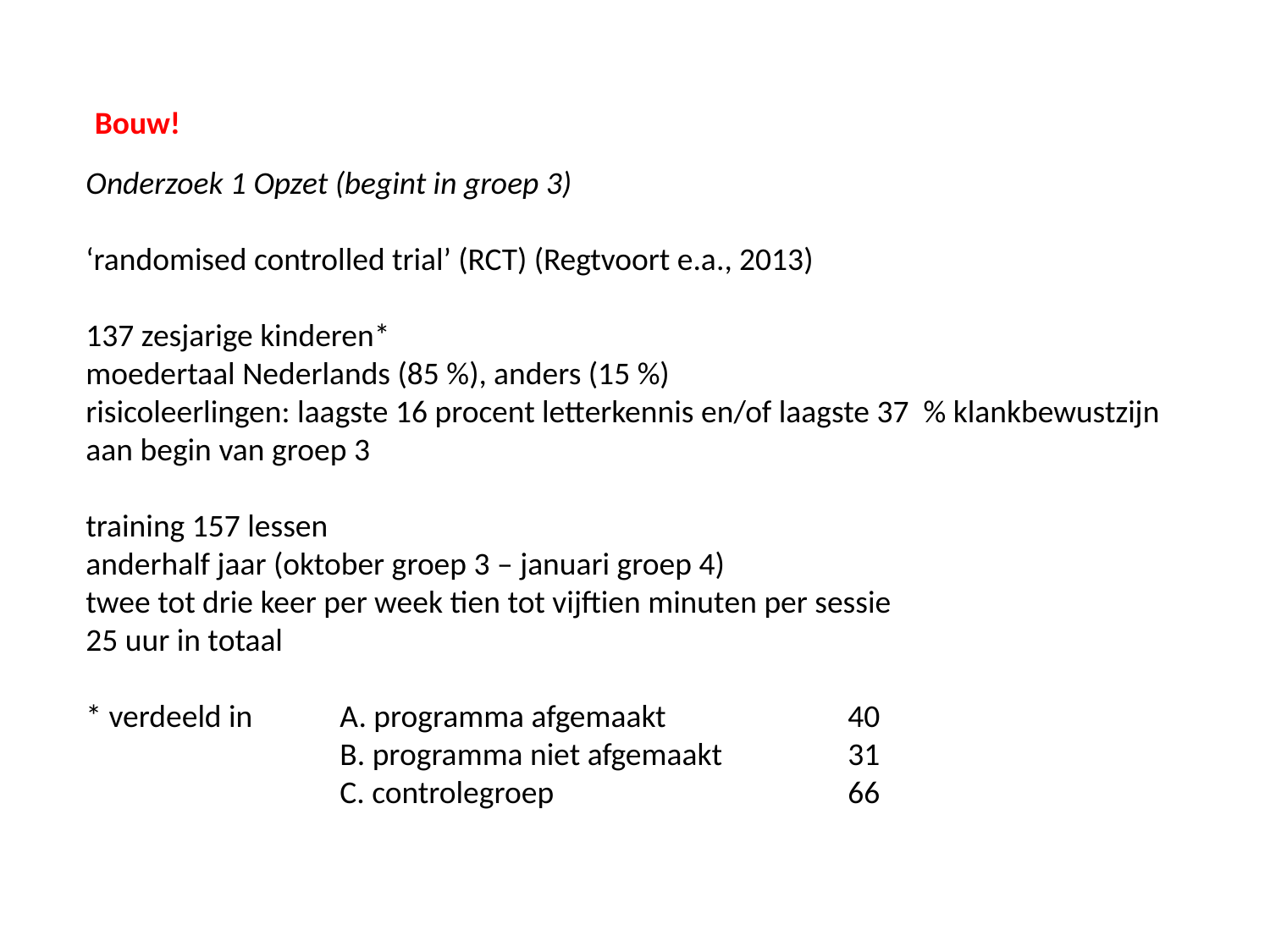

Bouw!
Onderzoek 1 Opzet (begint in groep 3)

‘randomised controlled trial’ (RCT) (Regtvoort e.a., 2013)

137 zesjarige kinderen*
moedertaal Nederlands (85 %), anders (15 %)
risicoleerlingen: laagste 16 procent letterkennis en/of laagste 37  % klankbewustzijn aan begin van groep 3

training 157 lessen
anderhalf jaar (oktober groep 3 – januari groep 4)
twee tot drie keer per week tien tot vijftien minuten per sessie
25 uur in totaal

* verdeeld in	A. programma afgemaakt 		40
		B. programma niet afgemaakt	31
		C. controlegroep			66